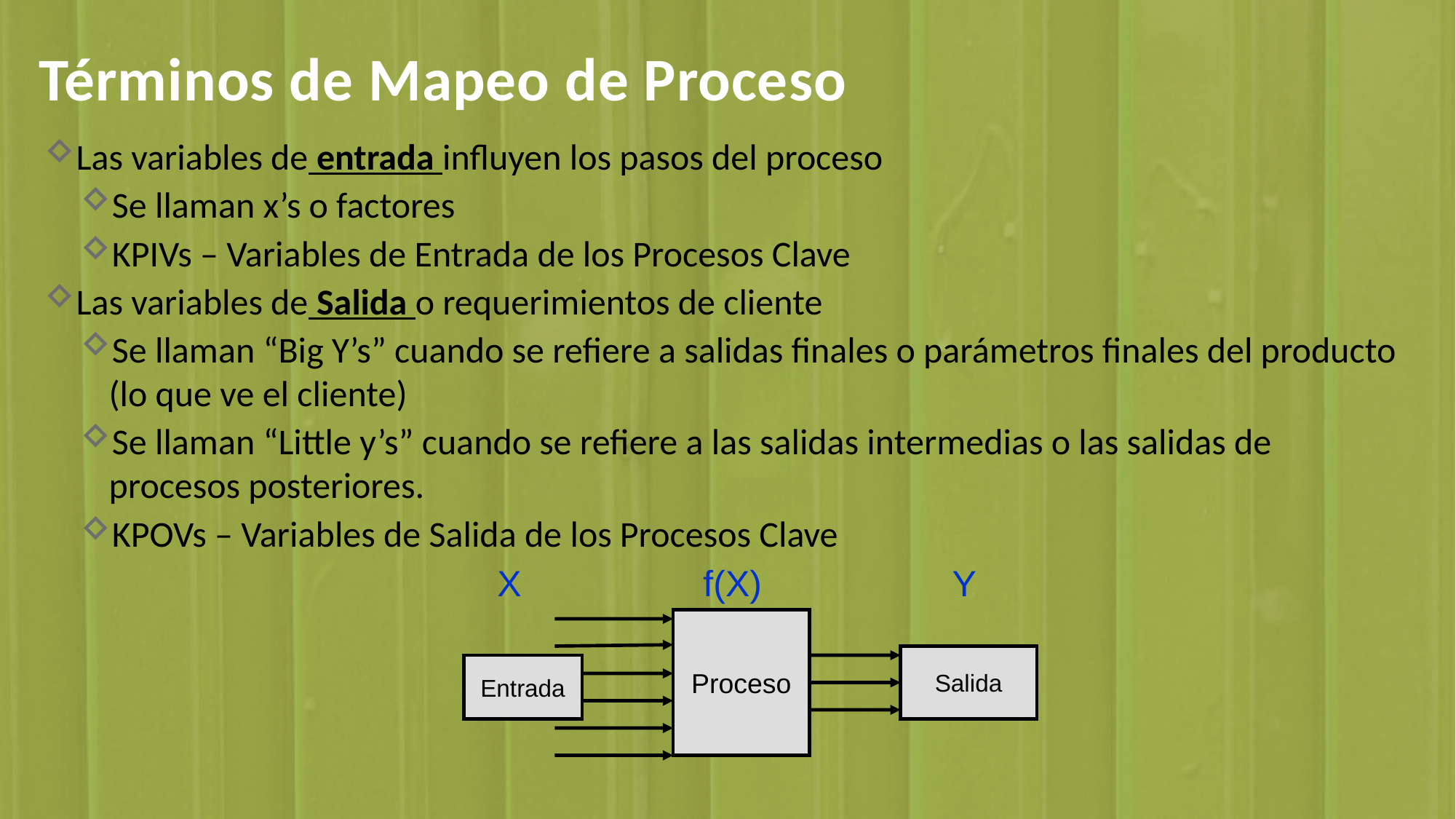

Términos de Mapeo de Proceso
Las variables de entrada influyen los pasos del proceso
Se llaman x’s o factores
KPIVs – Variables de Entrada de los Procesos Clave
Las variables de Salida o requerimientos de cliente
Se llaman “Big Y’s” cuando se refiere a salidas finales o parámetros finales del producto (lo que ve el cliente)
Se llaman “Little y’s” cuando se refiere a las salidas intermedias o las salidas de procesos posteriores.
KPOVs – Variables de Salida de los Procesos Clave
X
f(X)
Y
Proceso

Salida
Entrada